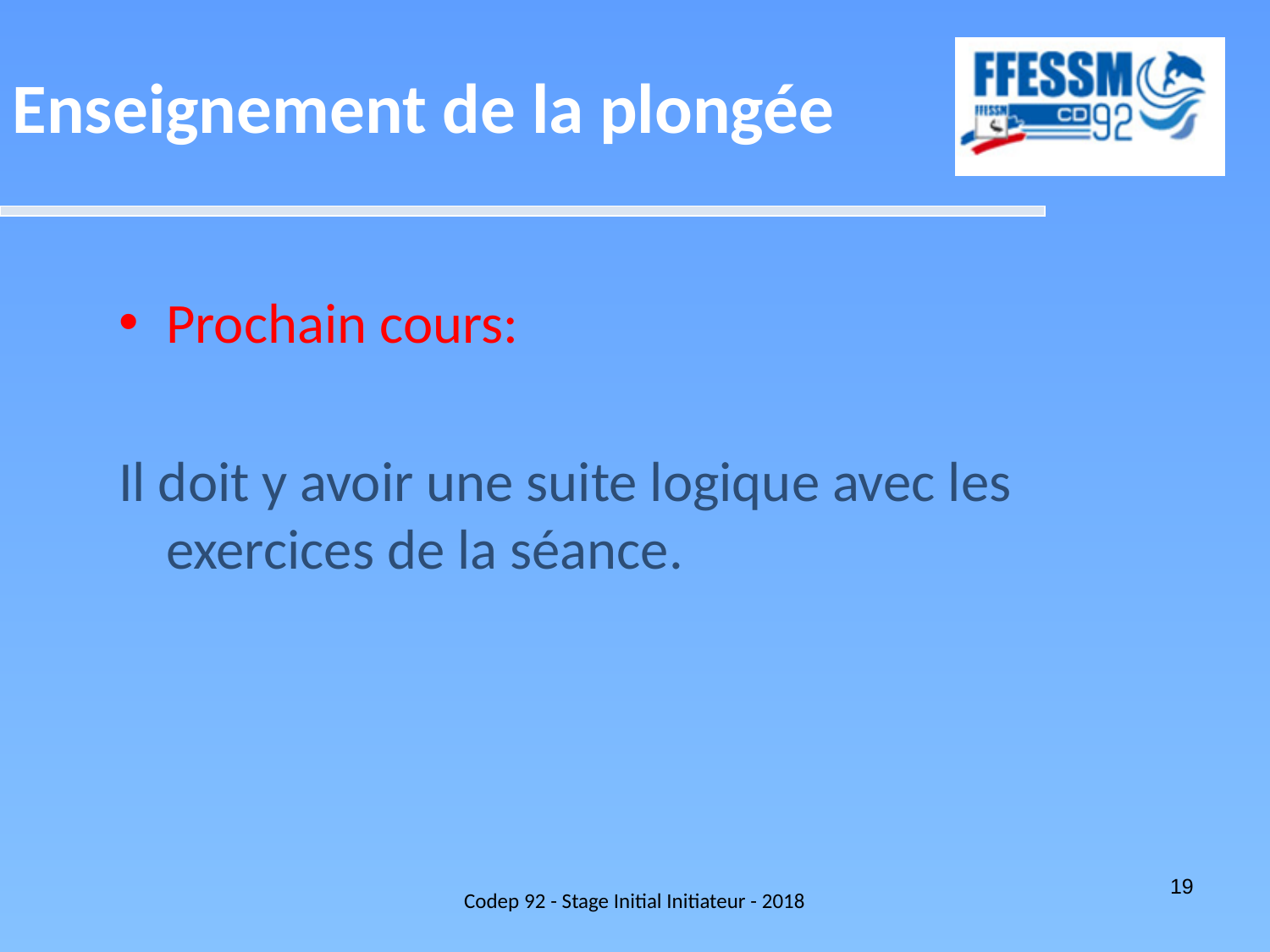

Enseignement de la plongée
Prochain cours:

Il doit y avoir une suite logique avec les exercices de la séance.

Codep 92 - Stage Initial Initiateur - 2018
19